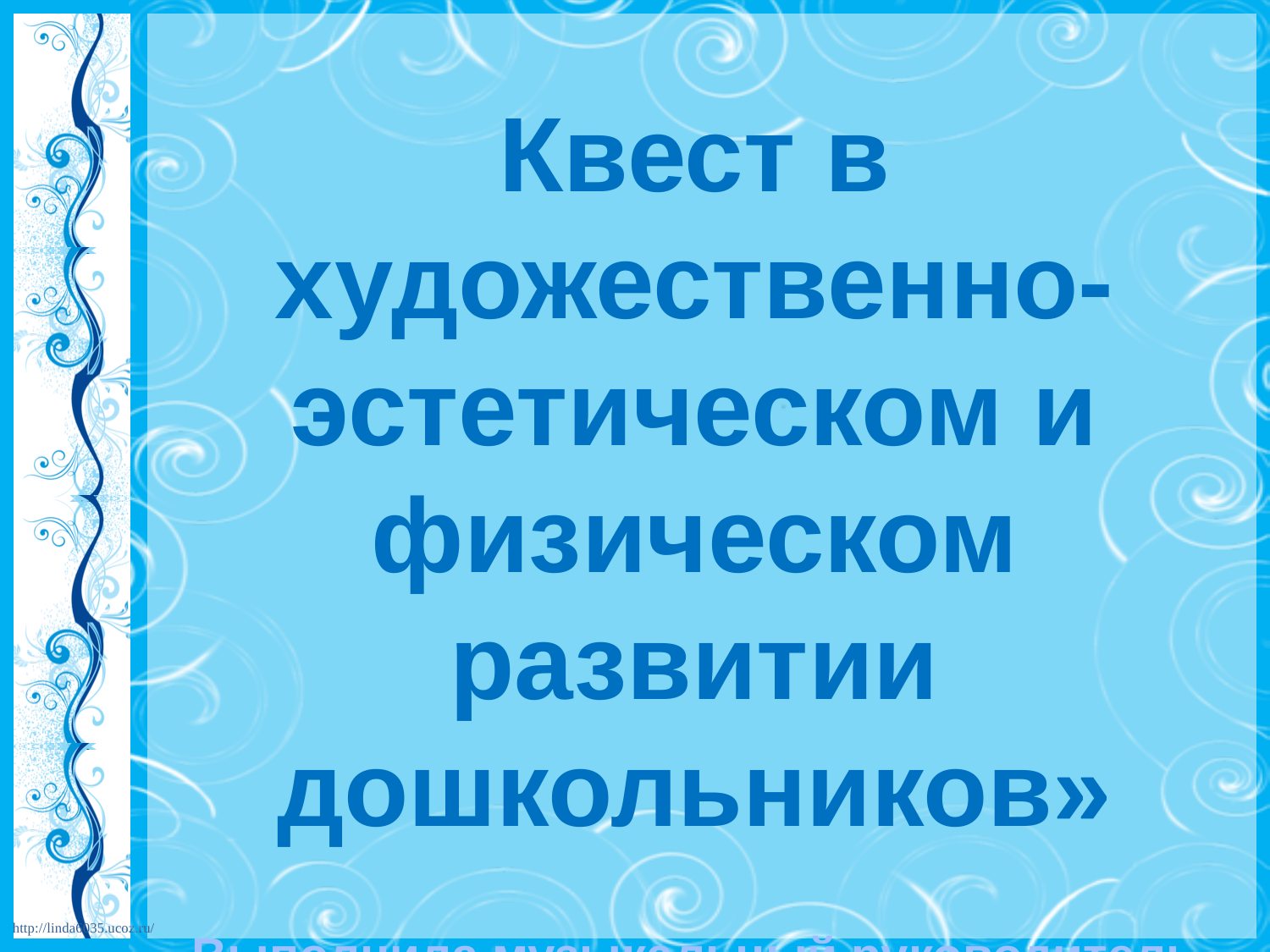

Квест в художественно-эстетическом и физическом развитии дошкольников»

Выполнила музыкальный руководитель
 МОУ «Детский сад №301
Красноармейского района Волгограда»
Вилкова Н.В.